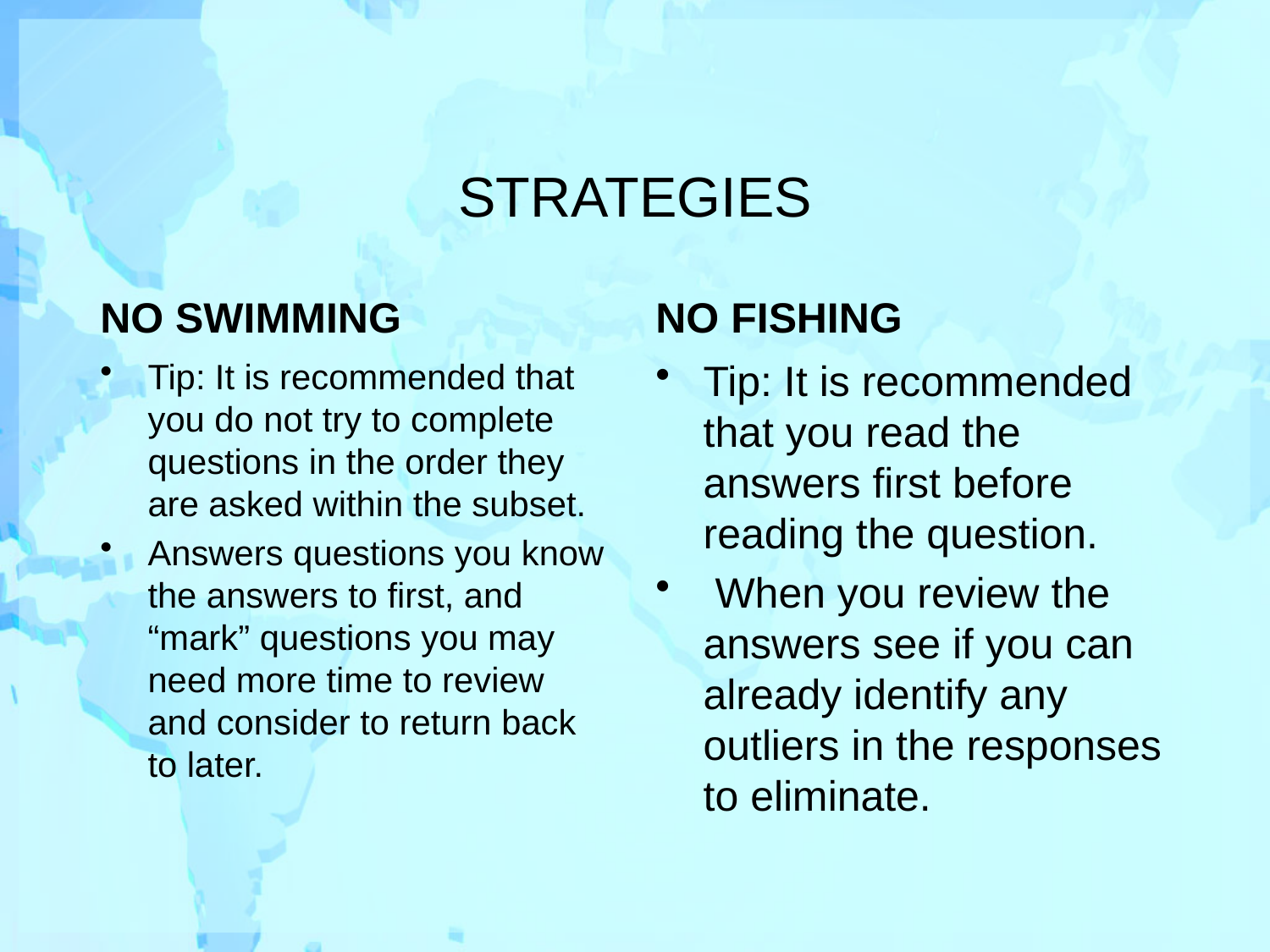

# STRATEGIES
NO SWIMMING
NO FISHING
Tip: It is recommended that you do not try to complete questions in the order they are asked within the subset.
Answers questions you know the answers to first, and “mark” questions you may need more time to review and consider to return back to later.
Tip: It is recommended that you read the answers first before reading the question.
 When you review the answers see if you can already identify any outliers in the responses to eliminate.